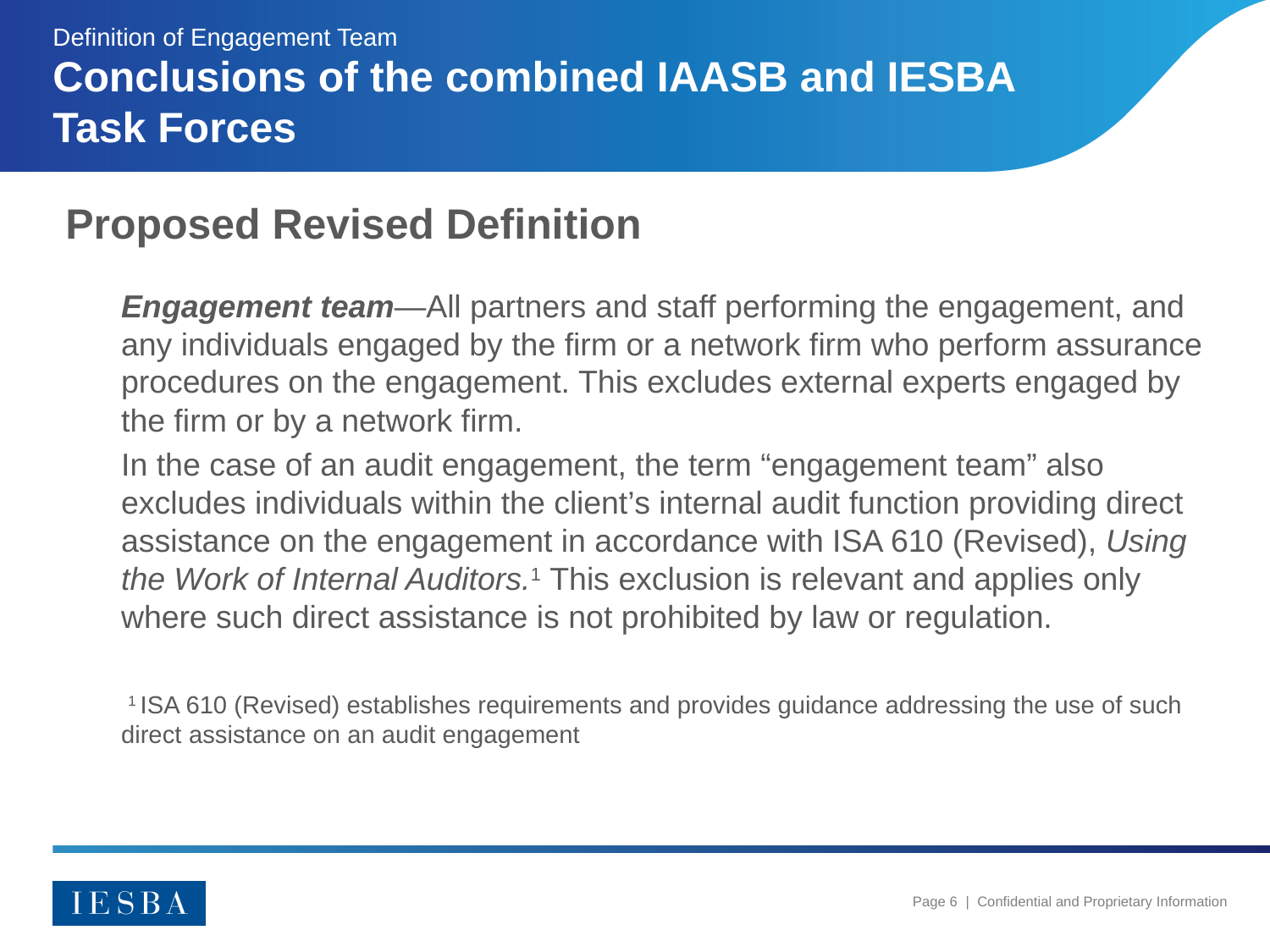

Definition of Engagement Team

# Conclusions of the combined IAASB and IESBA Task Forces
Proposed Revised Definition
Engagement team—All partners and staff performing the engagement, and any individuals engaged by the firm or a network firm who perform assurance procedures on the engagement. This excludes external experts engaged by the firm or by a network firm.
In the case of an audit engagement, the term “engagement team” also excludes individuals within the client’s internal audit function providing direct assistance on the engagement in accordance with ISA 610 (Revised), Using the Work of Internal Auditors.1 This exclusion is relevant and applies only where such direct assistance is not prohibited by law or regulation.

 1 ISA 610 (Revised) establishes requirements and provides guidance addressing the use of such direct assistance on an audit engagement